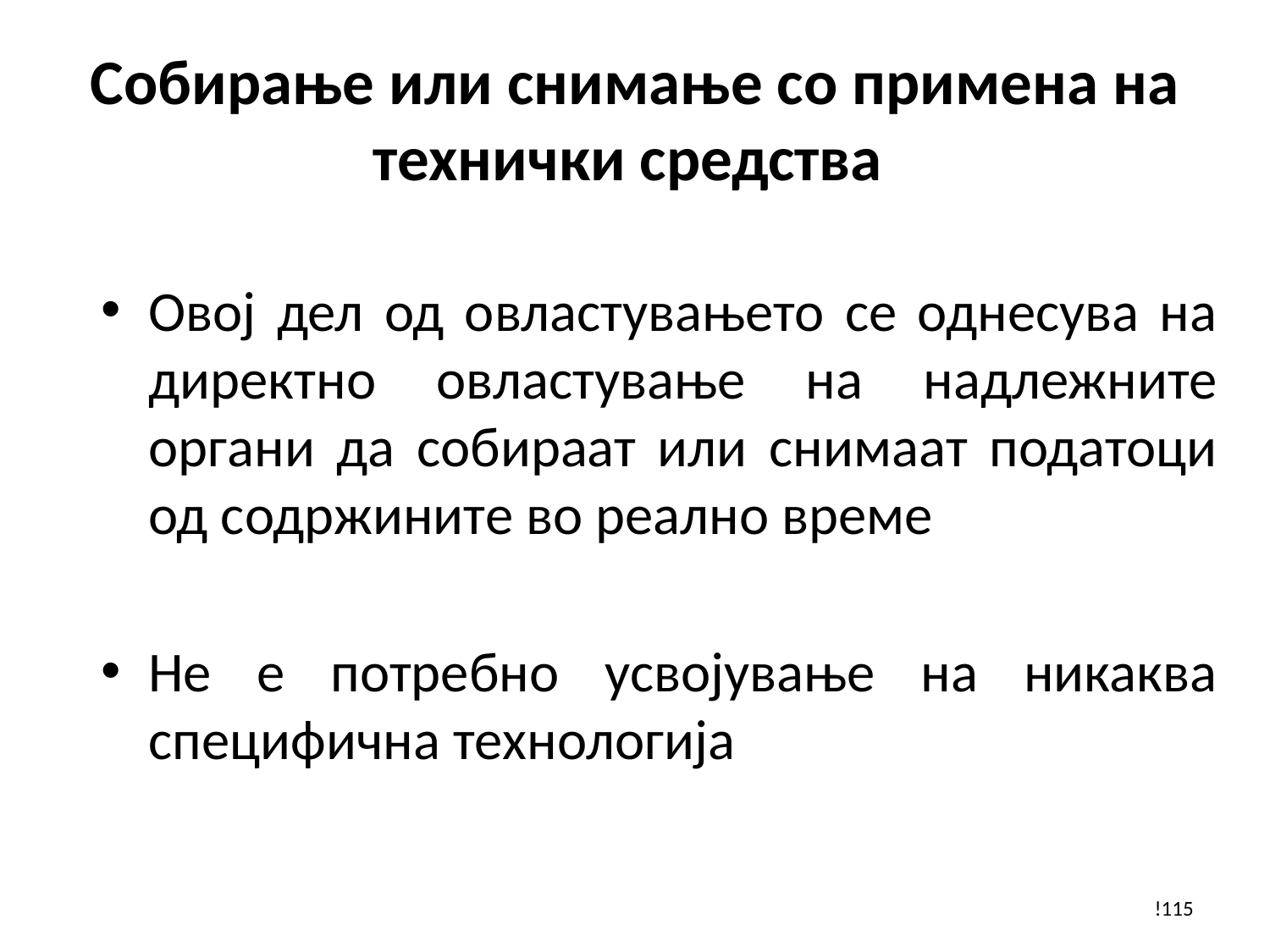

# Собирање или снимање со примена на технички средства
Овој дел од овластувањето се однесува на директно овластување на надлежните органи да собираат или снимаат податоци од содржините во реално време

Не е потребно усвојување на никаква специфична технологија

!115